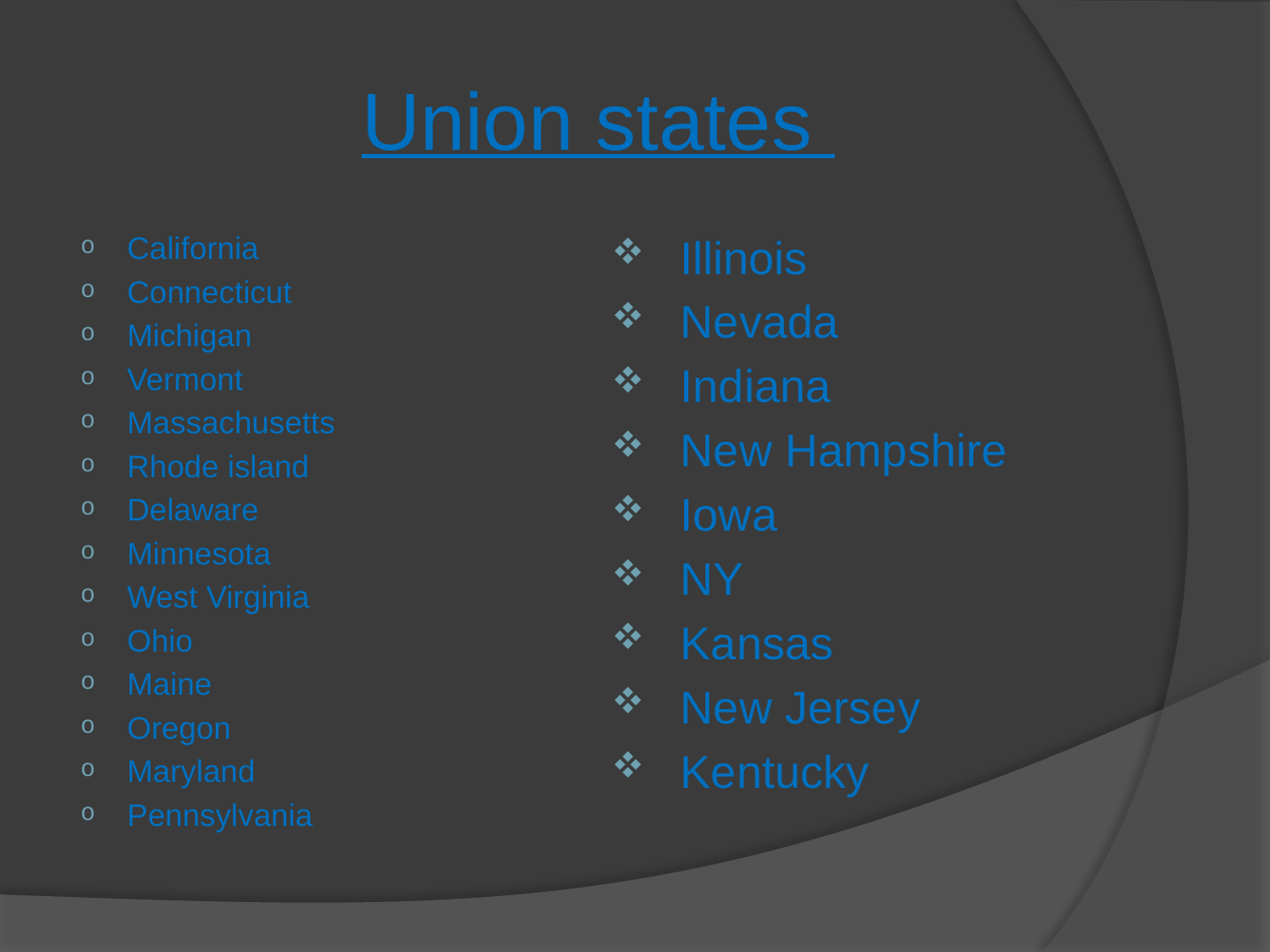

# Union states
Illinois
Nevada
Indiana
New Hampshire
Iowa
NY
Kansas
New Jersey
Kentucky
California
Connecticut
Michigan
Vermont
Massachusetts
Rhode island
Delaware
Minnesota
West Virginia
Ohio
Maine
Oregon
Maryland
Pennsylvania